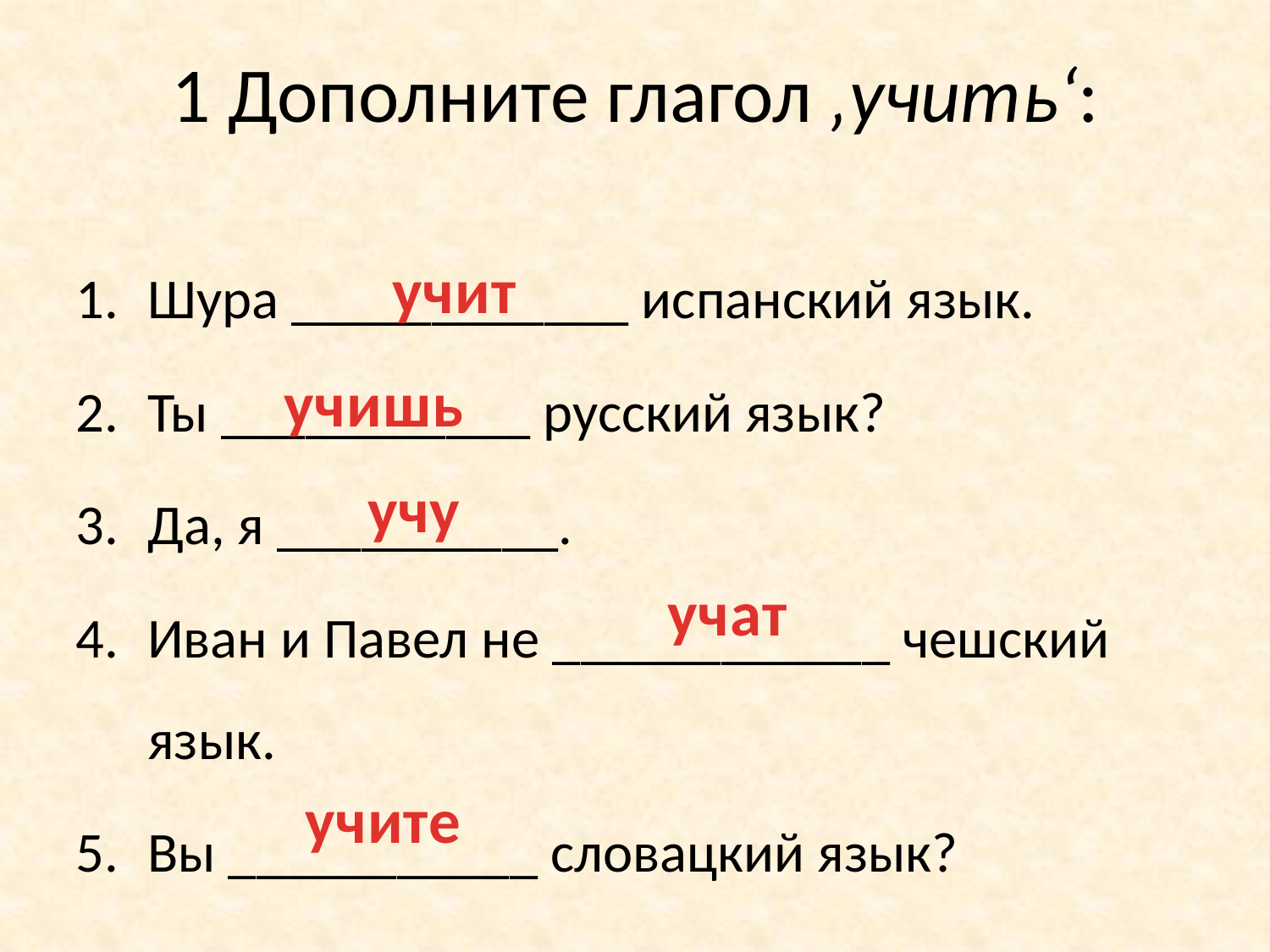

1 Дополните глагол ‚учить‘:
учит
Шура ____________ испанский язык.
Ты ___________ русский язык?
Да, я __________.
Иван и Павел не ____________ чешский язык.
Вы ___________ словацкий язык?
учишь
учу
учат
учите